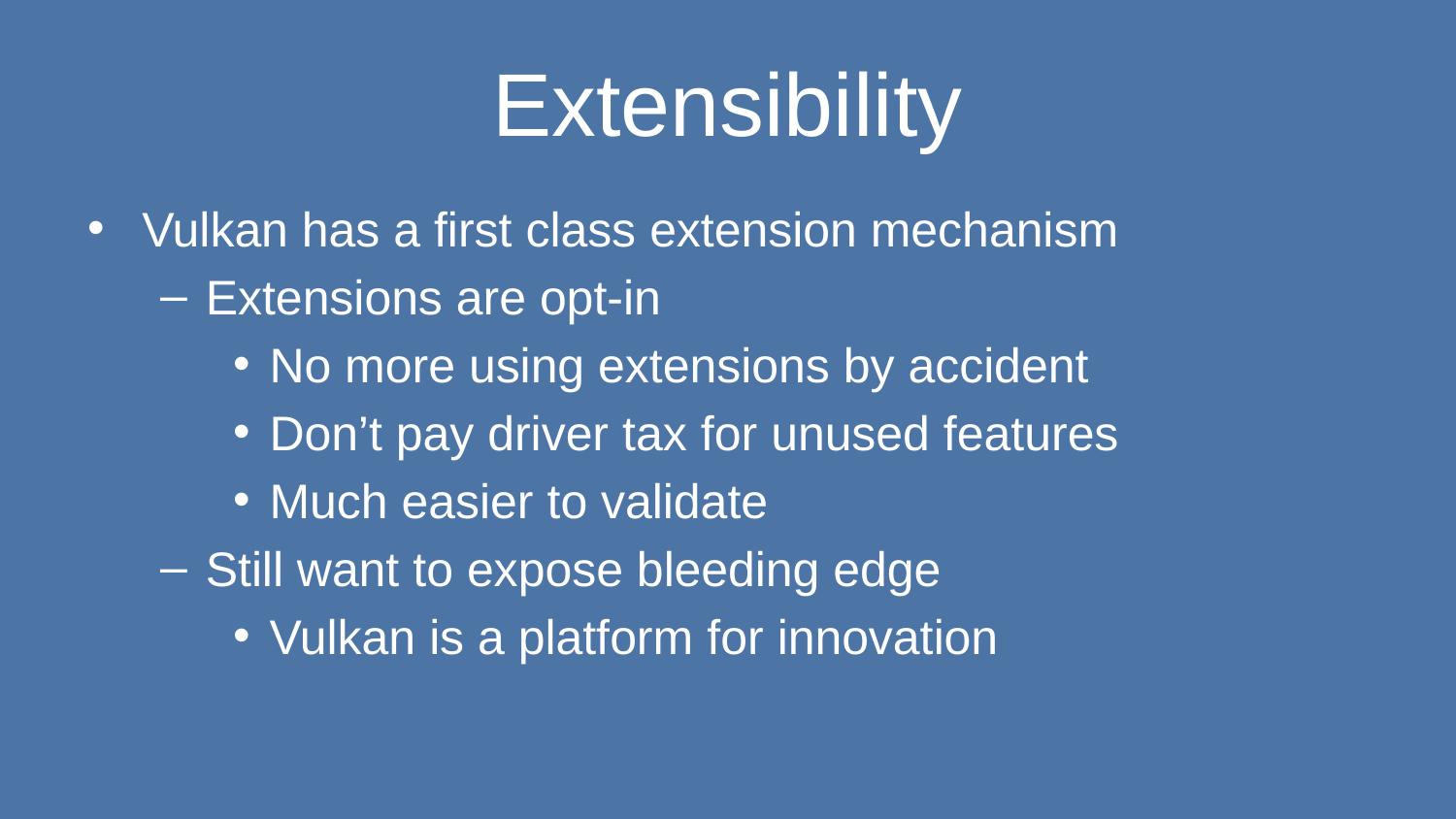

# Extensibility
Vulkan has a first class extension mechanism
Extensions are opt-in
No more using extensions by accident
Don’t pay driver tax for unused features
Much easier to validate
Still want to expose bleeding edge
Vulkan is a platform for innovation